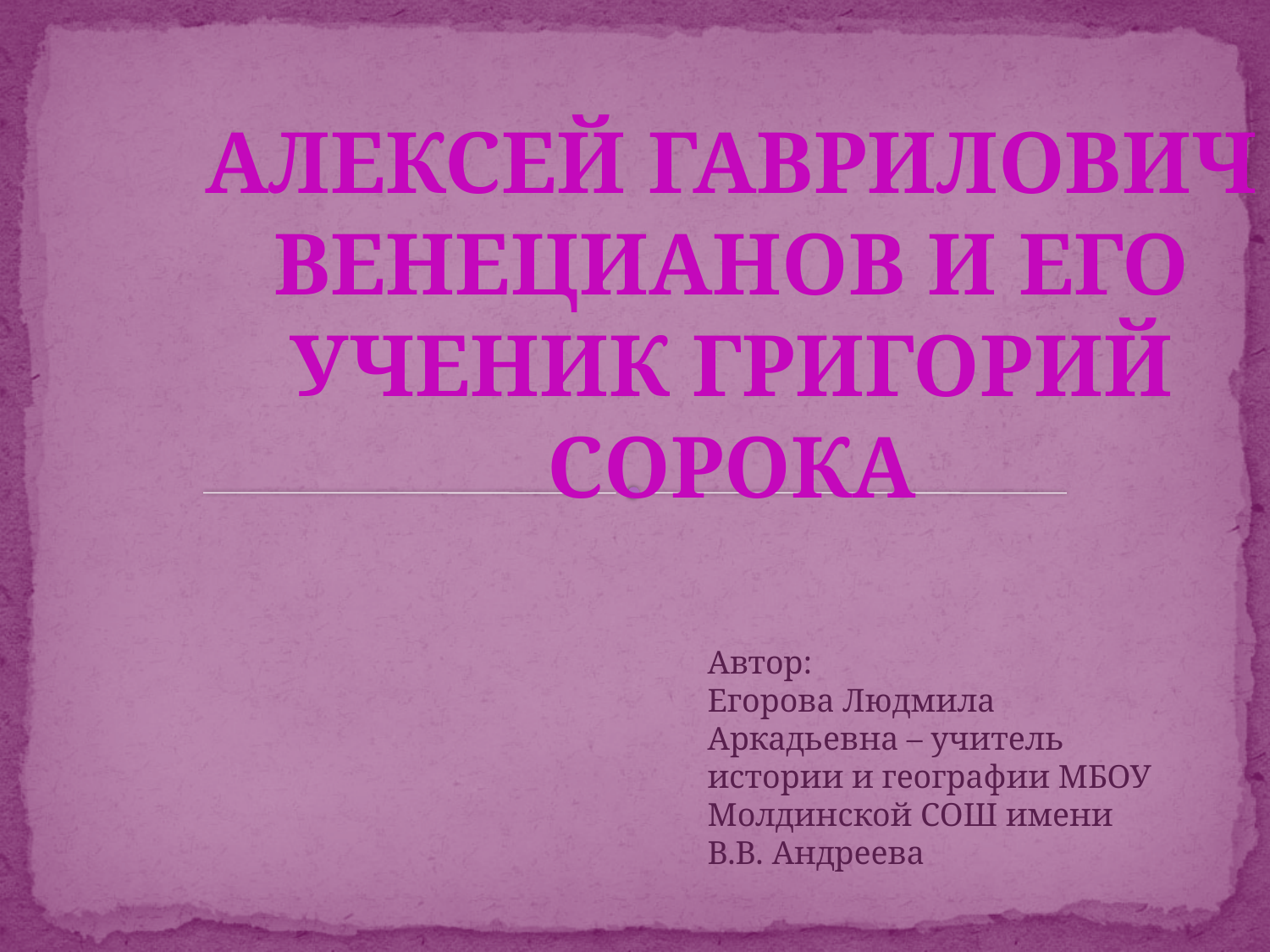

# Алексей Гаврилович Венецианов и его ученик Григорий Сорока
Автор:
Егорова Людмила Аркадьевна – учитель истории и географии МБОУ Молдинской СОШ имени В.В. Андреева